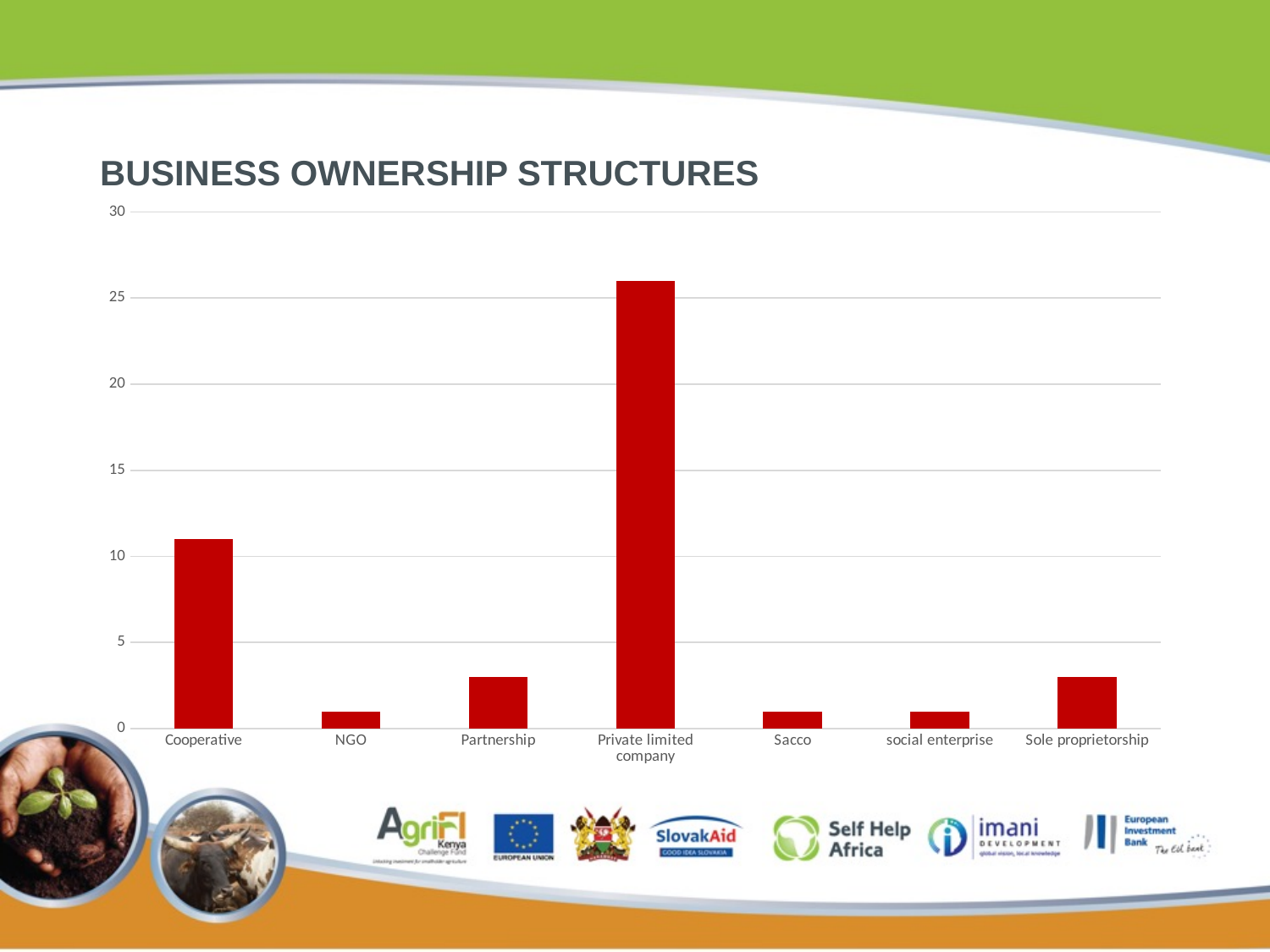

# BUSINESS OWNERSHIP STRUCTURES

### Chart

| Category | Total |
|---|---|
| Cooperative | 11.0 |
| NGO | 1.0 |
| Partnership | 3.0 |
| Private limited company | 26.0 |
| Sacco | 1.0 |
| social enterprise | 1.0 |
| Sole proprietorship | 3.0 |